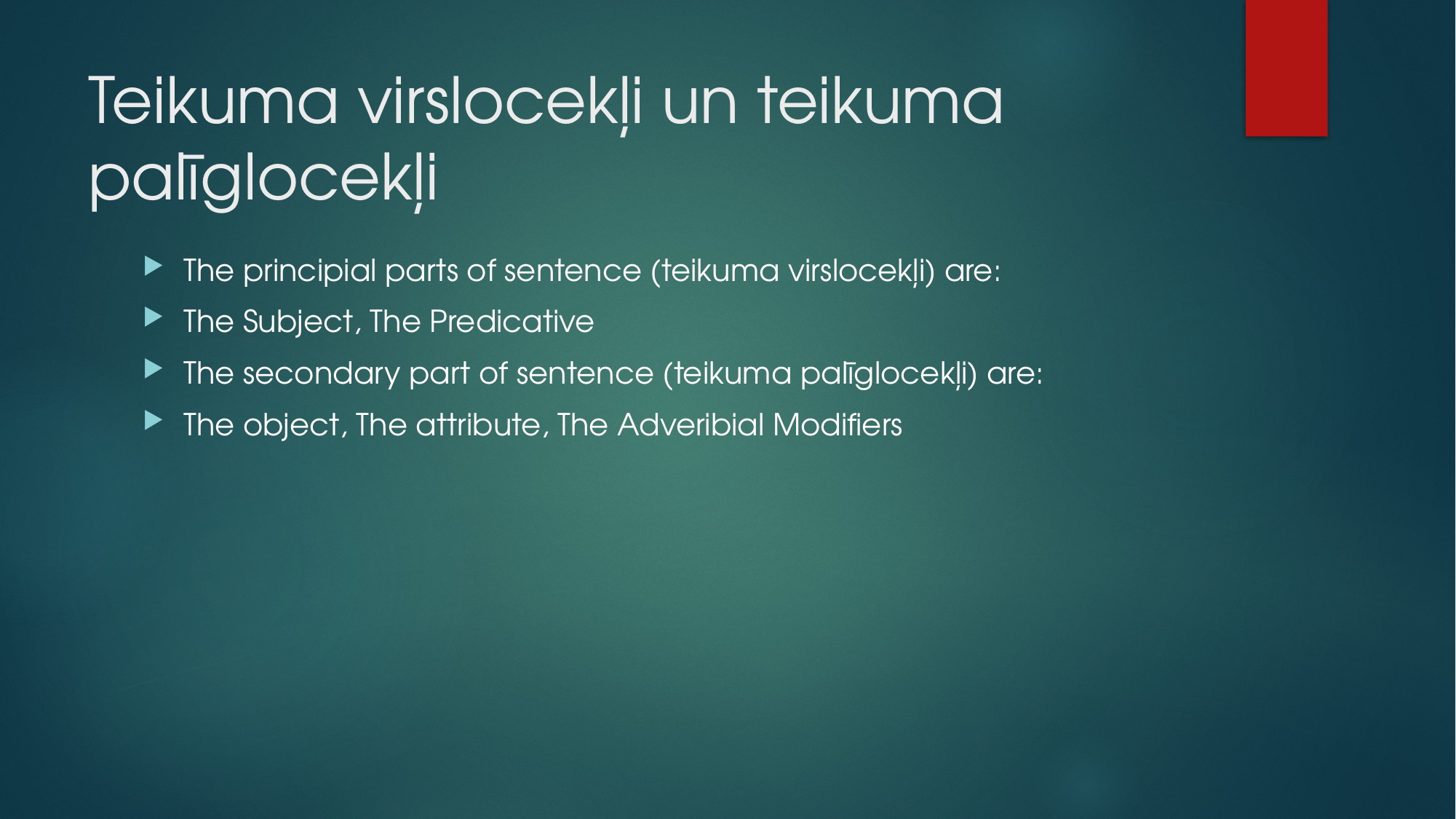

# Teikuma virslocekļi un teikuma palīglocekļi
The principial parts of sentence (teikuma virslocekļi) are:
The Subject, The Predicative
The secondary part of sentence (teikuma palīglocekļi) are:
The object, The attribute, The Adveribial Modifiers